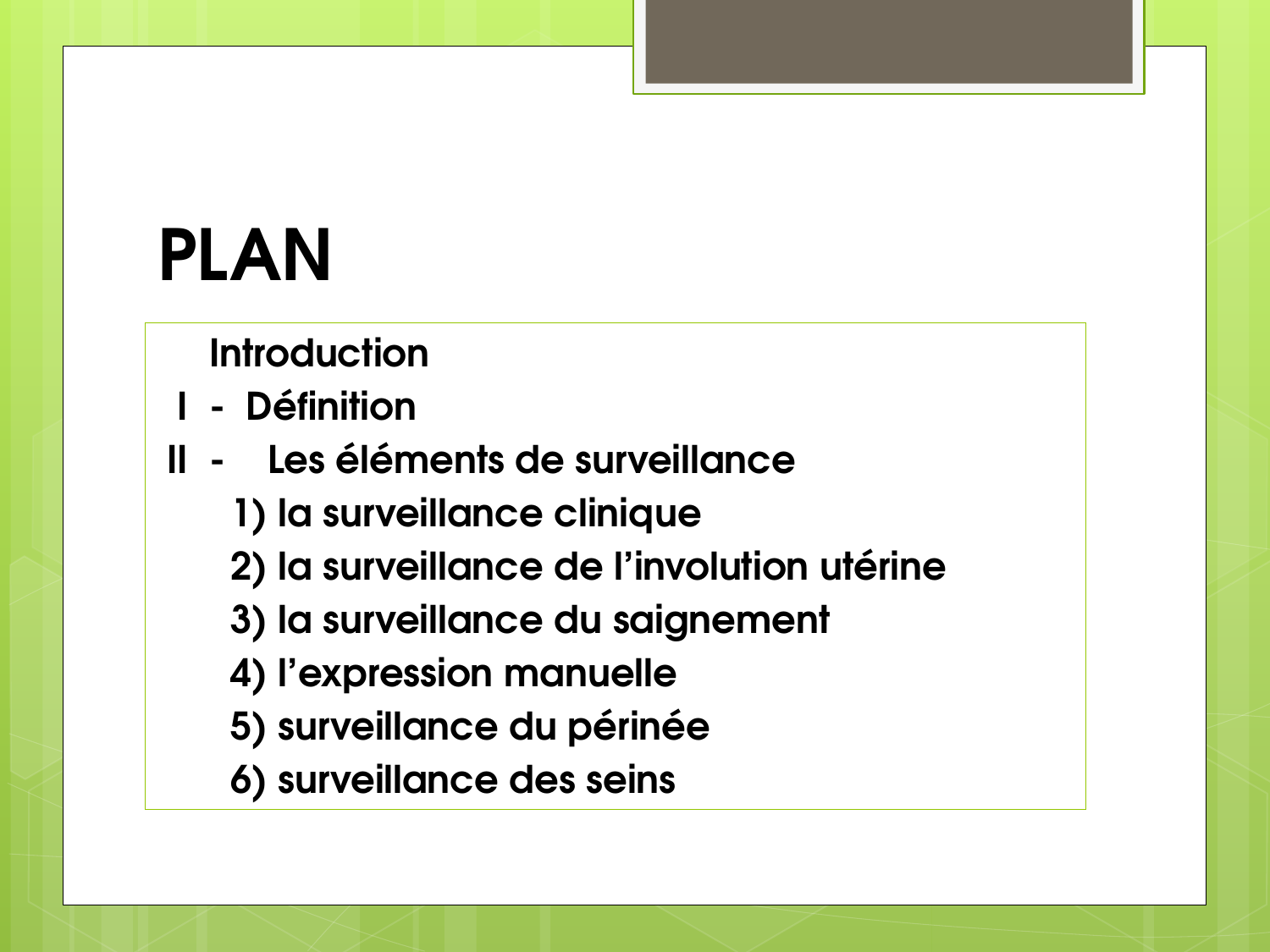

# PLAN
    Introduction
 I  -  Définition
II  -    Les éléments de surveillance
      1) la surveillance clinique
      2) la surveillance de l’involution utérine
      3) la surveillance du saignement
      4) l’expression manuelle
      5) surveillance du périnée
      6) surveillance des seins